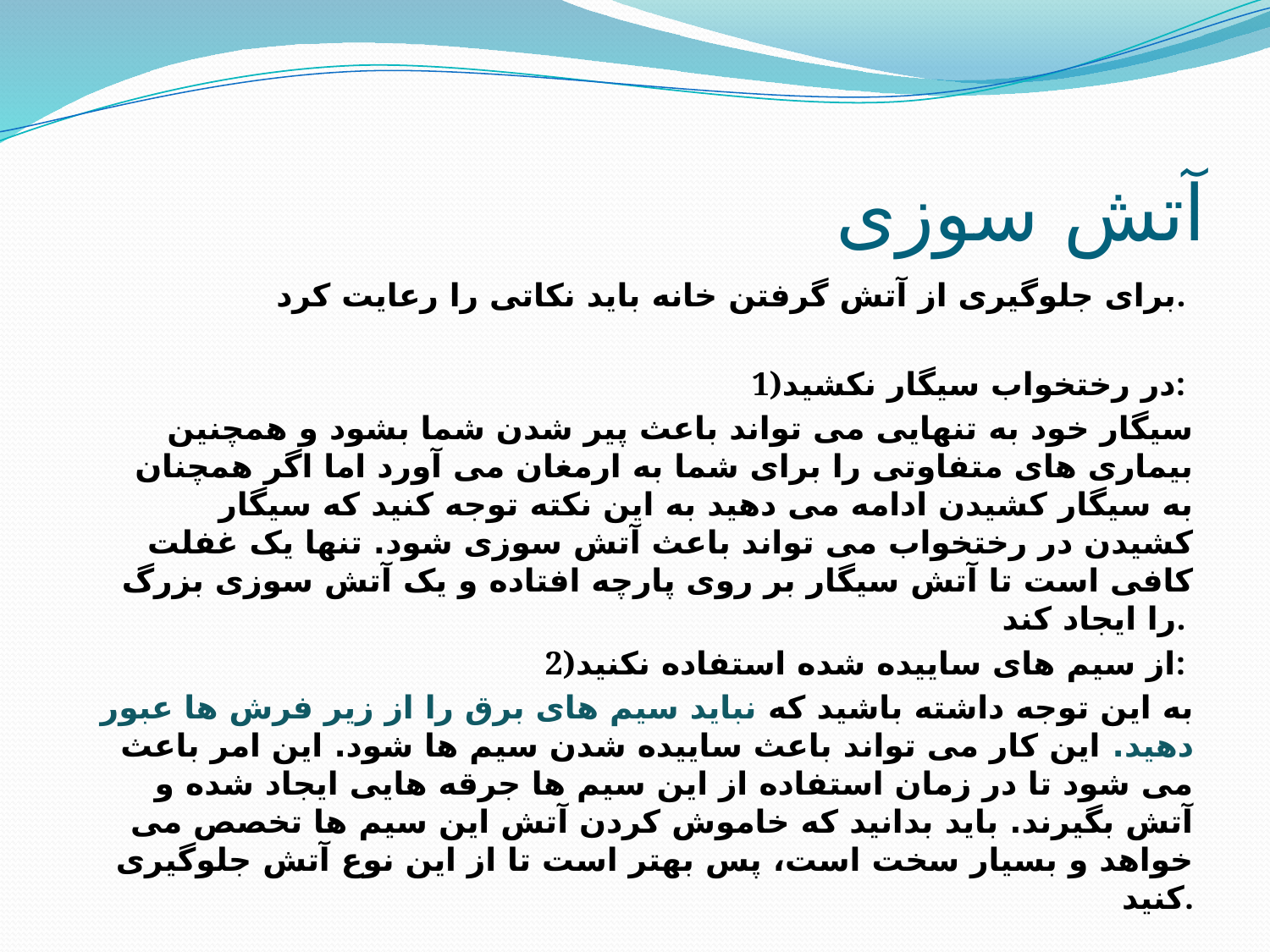

# آتش سوزی
برای جلوگیری از آتش گرفتن خانه باید نکاتی را رعایت کرد.

1)در رختخواب سیگار نکشید:
سیگار خود به تنهایی می تواند باعث پیر شدن شما بشود و همچنین بیماری های متفاوتی را برای شما به ارمغان می آورد اما اگر همچنان به سیگار کشیدن ادامه می دهید به این نکته توجه کنید که سیگار کشیدن در رختخواب می تواند باعث آتش سوزی شود. تنها یک غفلت کافی است تا آتش سیگار بر روی پارچه افتاده و یک آتش سوزی بزرگ را ایجاد کند.
 2)از سیم های ساییده شده استفاده نکنید:
به این توجه داشته باشید که نباید سیم های برق را از زیر فرش ها عبور دهید. این کار می تواند باعث ساییده شدن سیم ها شود. این امر باعث می شود تا در زمان استفاده از این سیم ها جرقه هایی ایجاد شده و آتش بگیرند. باید بدانید که خاموش کردن آتش این سیم ها تخصص می خواهد و بسیار سخت است، پس بهتر است تا از این نوع آتش جلوگیری کنید.